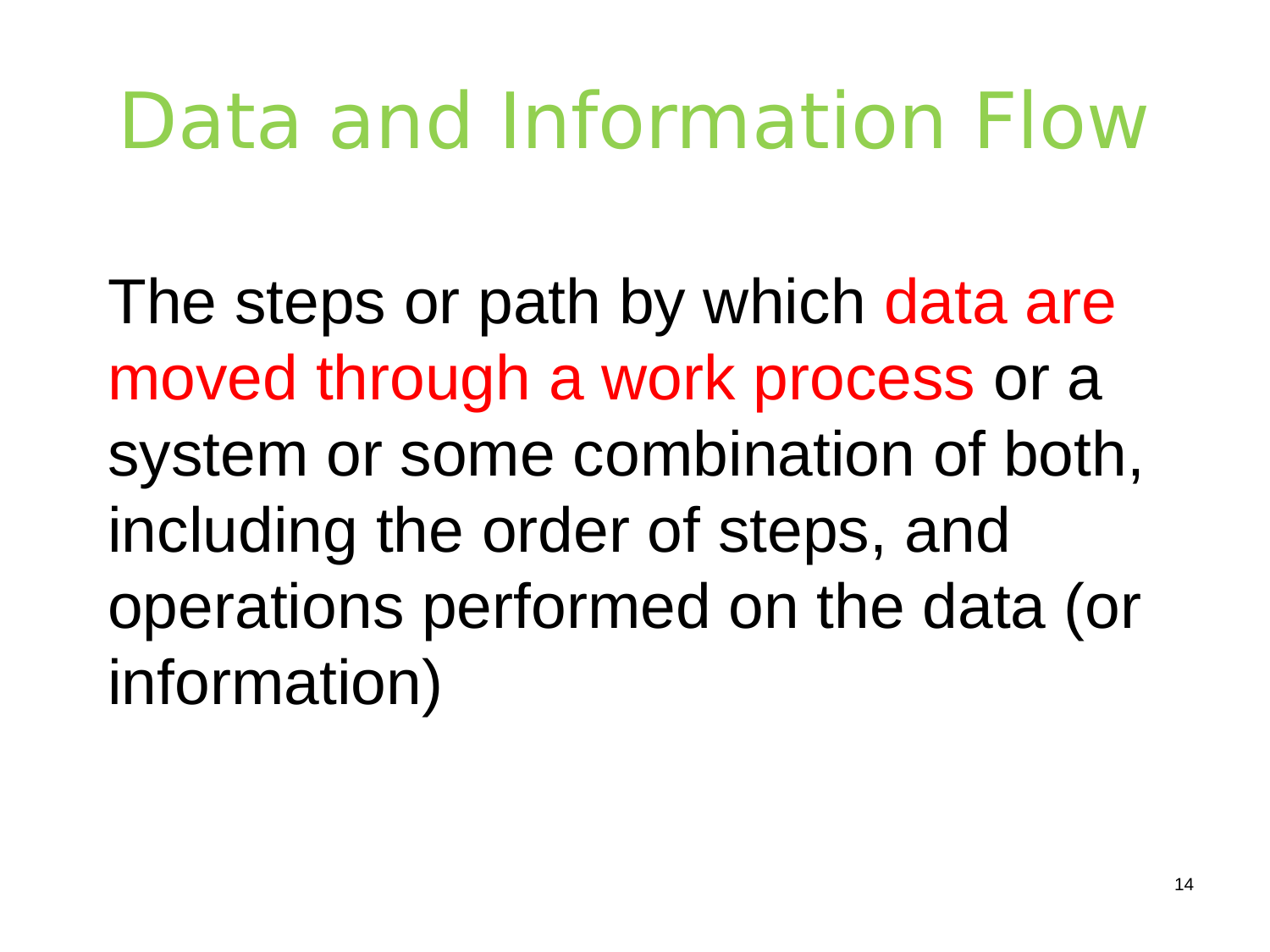

# Data and Information Flow
The steps or path by which data are moved through a work process or a system or some combination of both, including the order of steps, and operations performed on the data (or information)
14